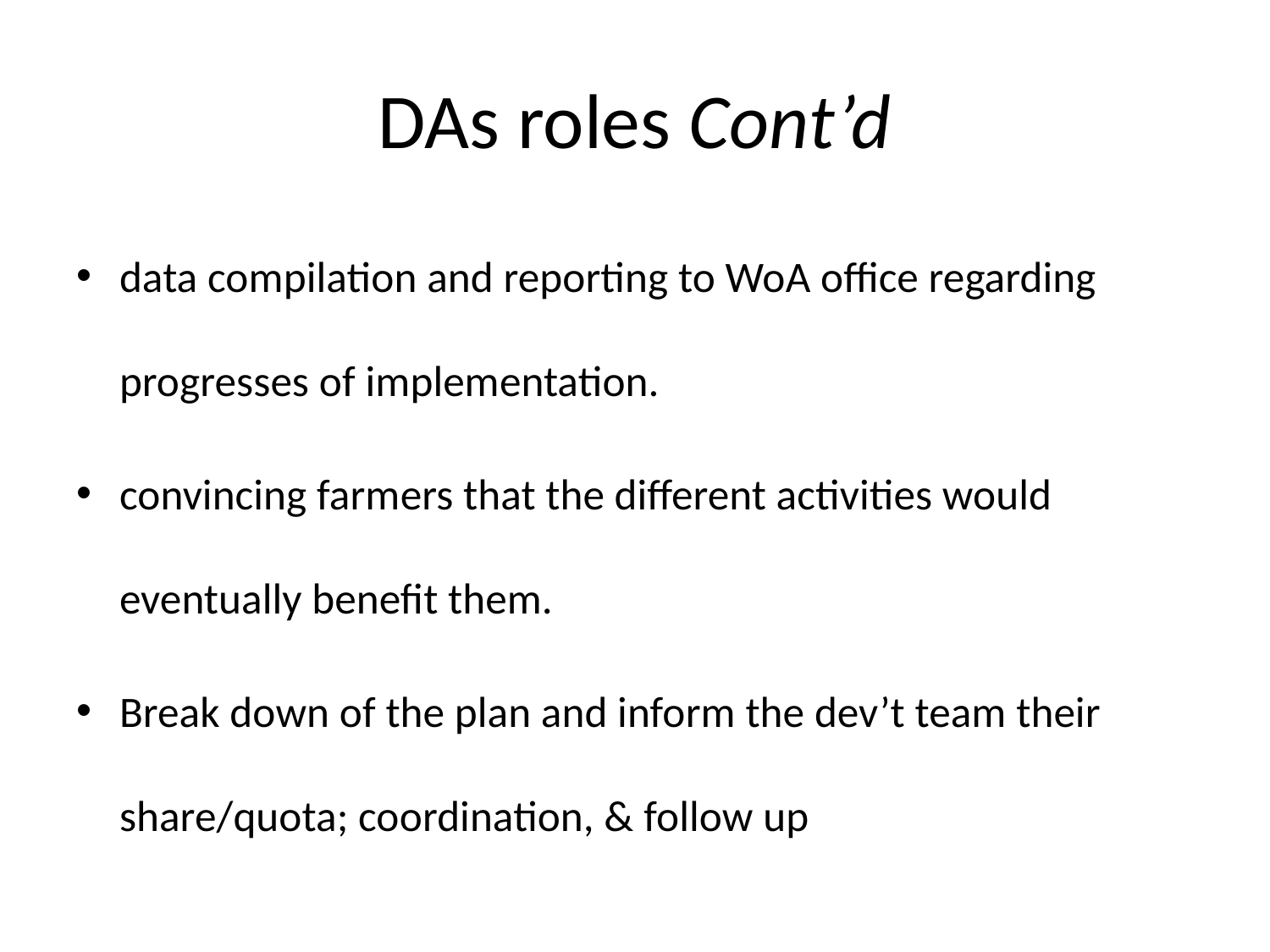

# DAs roles Cont’d
data compilation and reporting to WoA office regarding progresses of implementation.
convincing farmers that the different activities would eventually benefit them.
Break down of the plan and inform the dev’t team their share/quota; coordination, & follow up